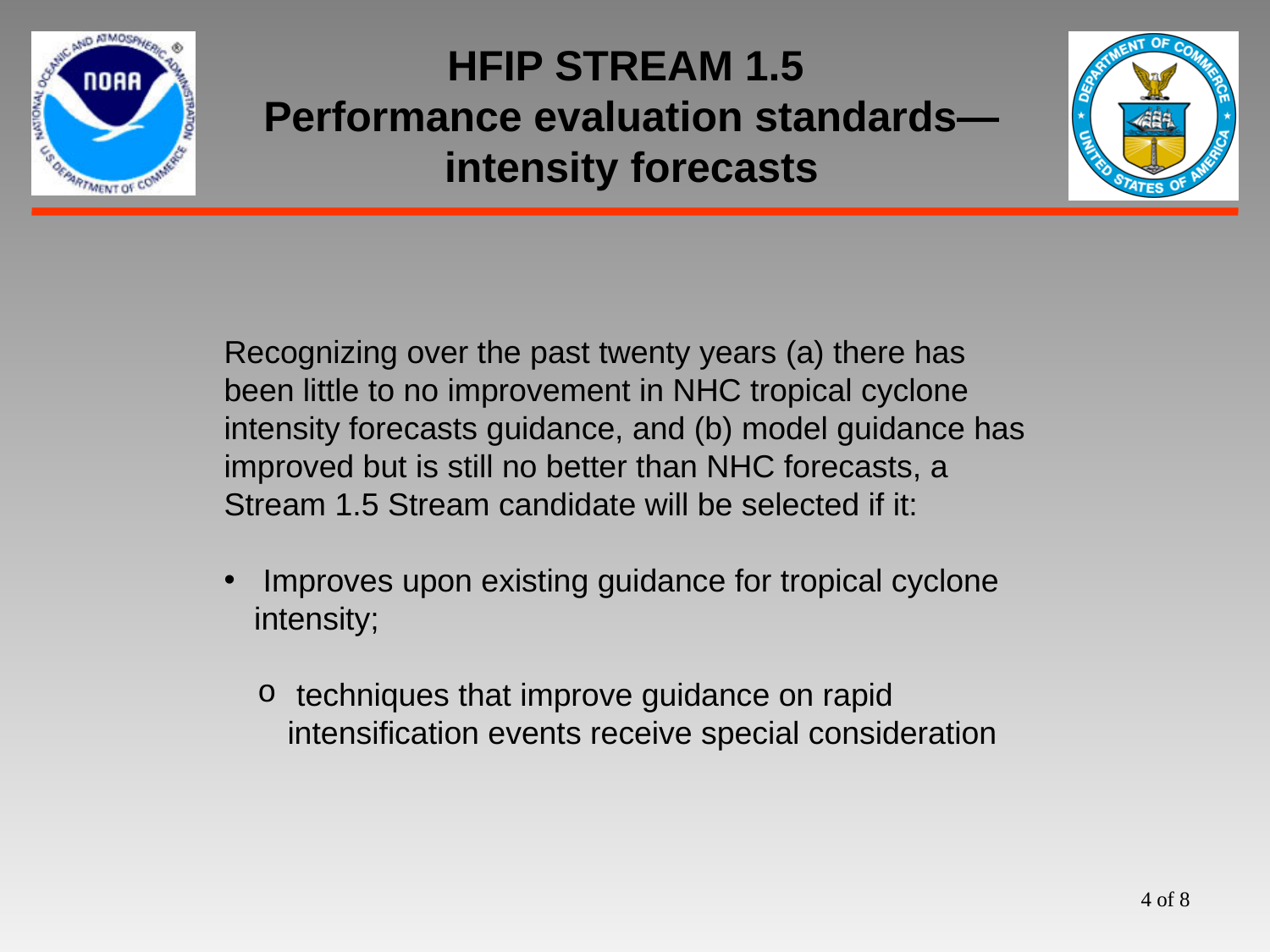

# HFIP STREAM 1.5 Performance evaluation standards— intensity forecasts
Recognizing over the past twenty years (a) there has been little to no improvement in NHC tropical cyclone intensity forecasts guidance, and (b) model guidance has improved but is still no better than NHC forecasts, a Stream 1.5 Stream candidate will be selected if it:

 Improves upon existing guidance for tropical cyclone intensity;

 techniques that improve guidance on rapid intensification events receive special consideration
4 of 8